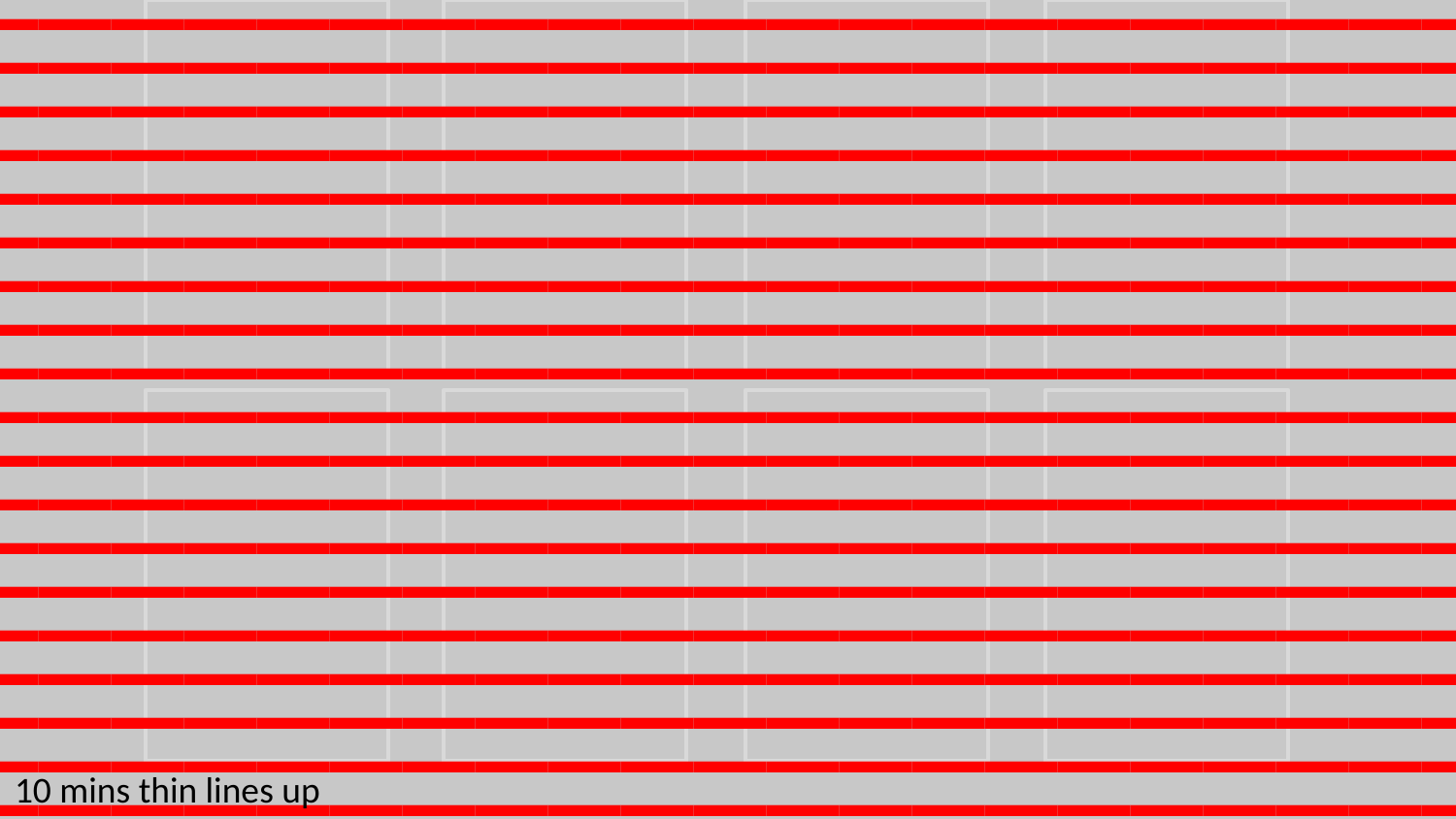

▬▬▬▬▬▬▬▬▬▬▬▬▬▬▬▬▬▬▬▬▬▬▬▬▬▬▬▬▬▬▬▬▬▬▬▬▬▬▬▬▬▬▬▬▬▬▬▬▬▬▬▬▬
▬▬▬▬▬▬▬▬▬▬▬▬▬▬▬▬▬▬▬▬▬▬▬▬▬▬▬▬▬▬▬▬▬▬▬▬▬▬▬▬▬▬▬▬▬▬▬▬▬▬▬▬▬
▬▬▬▬▬▬▬▬▬▬▬▬▬▬▬▬▬▬▬▬▬▬▬▬▬▬▬▬▬▬▬▬▬▬▬▬▬▬▬▬▬▬▬▬▬▬▬▬▬▬▬▬▬
▬▬▬▬▬▬▬▬▬▬▬▬▬▬▬▬▬▬▬▬▬▬▬▬▬▬▬▬▬▬▬▬▬▬▬▬▬▬▬▬▬▬▬▬▬▬▬▬▬▬▬▬▬
▬▬▬▬▬▬▬▬▬▬▬▬▬▬▬▬▬▬▬▬▬▬▬▬▬▬▬▬▬▬▬▬▬▬▬▬▬▬▬▬▬▬▬▬▬▬▬▬▬▬▬▬▬
▬▬▬▬▬▬▬▬▬▬▬▬▬▬▬▬▬▬▬▬▬▬▬▬▬▬▬▬▬▬▬▬▬▬▬▬▬▬▬▬▬▬▬▬▬▬▬▬▬▬▬▬▬
▬▬▬▬▬▬▬▬▬▬▬▬▬▬▬▬▬▬▬▬▬▬▬▬▬▬▬▬▬▬▬▬▬▬▬▬▬▬▬▬▬▬▬▬▬▬▬▬▬▬▬▬▬
▬▬▬▬▬▬▬▬▬▬▬▬▬▬▬▬▬▬▬▬▬▬▬▬▬▬▬▬▬▬▬▬▬▬▬▬▬▬▬▬▬▬▬▬▬▬▬▬▬▬▬▬▬
▬▬▬▬▬▬▬▬▬▬▬▬▬▬▬▬▬▬▬▬▬▬▬▬▬▬▬▬▬▬▬▬▬▬▬▬▬▬▬▬▬▬▬▬▬▬▬▬▬▬▬▬▬
▬▬▬▬▬▬▬▬▬▬▬▬▬▬▬▬▬▬▬▬▬▬▬▬▬▬▬▬▬▬▬▬▬▬▬▬▬▬▬▬▬▬▬▬▬▬▬▬▬▬▬▬▬
▬▬▬▬▬▬▬▬▬▬▬▬▬▬▬▬▬▬▬▬▬▬▬▬▬▬▬▬▬▬▬▬▬▬▬▬▬▬▬▬▬▬▬▬▬▬▬▬▬▬▬▬▬
▬▬▬▬▬▬▬▬▬▬▬▬▬▬▬▬▬▬▬▬▬▬▬▬▬▬▬▬▬▬▬▬▬▬▬▬▬▬▬▬▬▬▬▬▬▬▬▬▬▬▬▬▬
▬▬▬▬▬▬▬▬▬▬▬▬▬▬▬▬▬▬▬▬▬▬▬▬▬▬▬▬▬▬▬▬▬▬▬▬▬▬▬▬▬▬▬▬▬▬▬▬▬▬▬▬▬
▬▬▬▬▬▬▬▬▬▬▬▬▬▬▬▬▬▬▬▬▬▬▬▬▬▬▬▬▬▬▬▬▬▬▬▬▬▬▬▬▬▬▬▬▬▬▬▬▬▬▬▬▬
▬▬▬▬▬▬▬▬▬▬▬▬▬▬▬▬▬▬▬▬▬▬▬▬▬▬▬▬▬▬▬▬▬▬▬▬▬▬▬▬▬▬▬▬▬▬▬▬▬▬▬▬▬
▬▬▬▬▬▬▬▬▬▬▬▬▬▬▬▬▬▬▬▬▬▬▬▬▬▬▬▬▬▬▬▬▬▬▬▬▬▬▬▬▬▬▬▬▬▬▬▬▬▬▬▬▬
▬▬▬▬▬▬▬▬▬▬▬▬▬▬▬▬▬▬▬▬▬▬▬▬▬▬▬▬▬▬▬▬▬▬▬▬▬▬▬▬▬▬▬▬▬▬▬▬▬▬▬▬▬
▬▬▬▬▬▬▬▬▬▬▬▬▬▬▬▬▬▬▬▬▬▬▬▬▬▬▬▬▬▬▬▬▬▬▬▬▬▬▬▬▬▬▬▬▬▬▬▬▬▬▬▬▬
▬▬▬▬▬▬▬▬▬▬▬▬▬▬▬▬▬▬▬▬▬▬▬▬▬▬▬▬▬▬▬▬▬▬▬▬▬▬▬▬▬▬▬▬▬▬▬▬▬▬▬▬▬
▬▬▬▬▬▬▬▬▬▬▬▬▬▬▬▬▬▬▬▬▬▬▬▬▬▬▬▬▬▬▬▬▬▬▬▬▬▬▬▬▬▬▬▬▬▬▬▬▬▬▬▬▬
▬▬▬▬▬▬▬▬▬▬▬▬▬▬▬▬▬▬▬▬▬▬▬▬▬▬▬▬▬▬▬▬▬▬▬▬▬▬▬▬▬▬▬▬▬▬▬▬▬▬▬▬▬

10 mins thin lines up